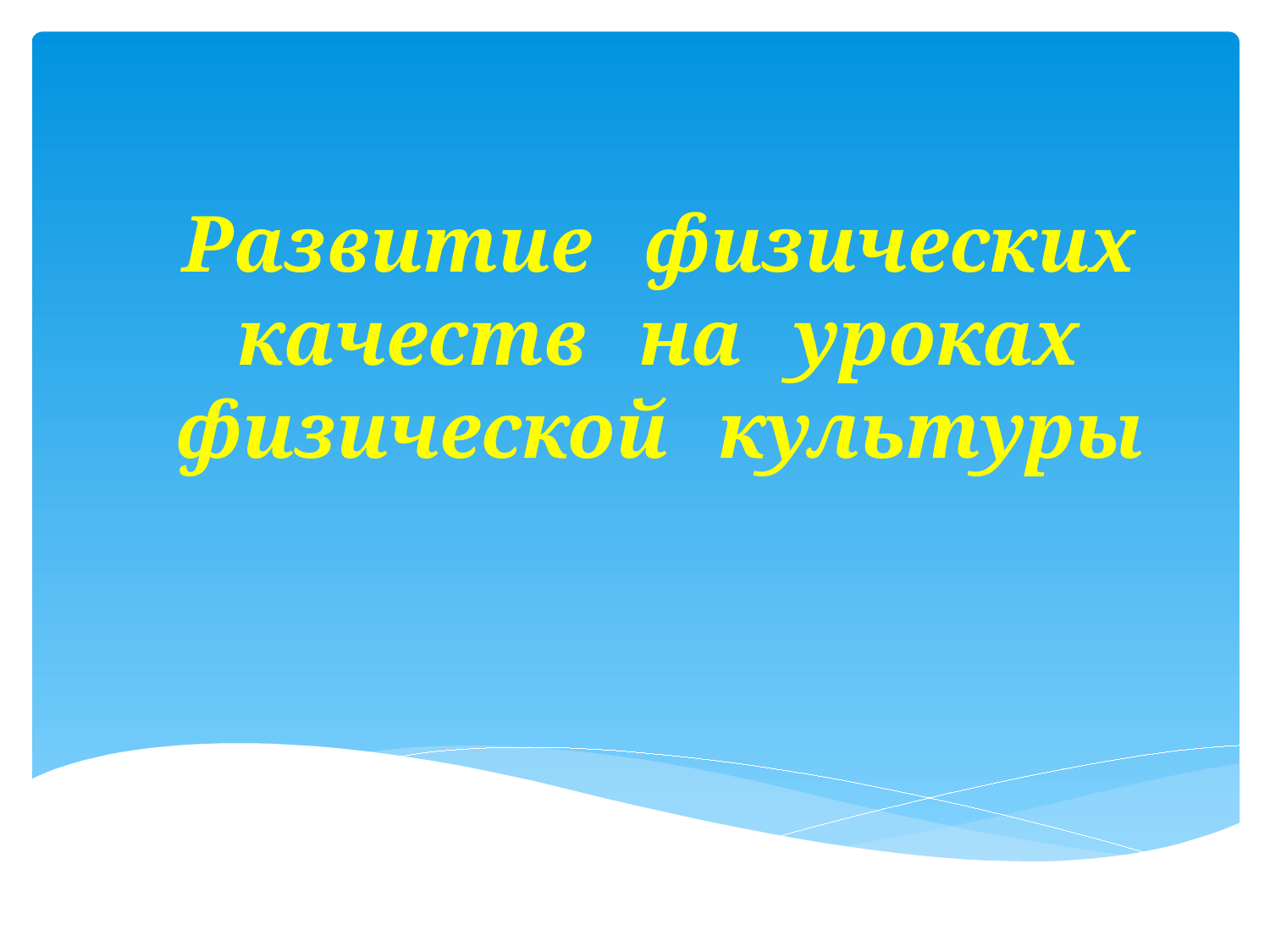

#

Развитие   физических качеств   на   уроках физической   культуры